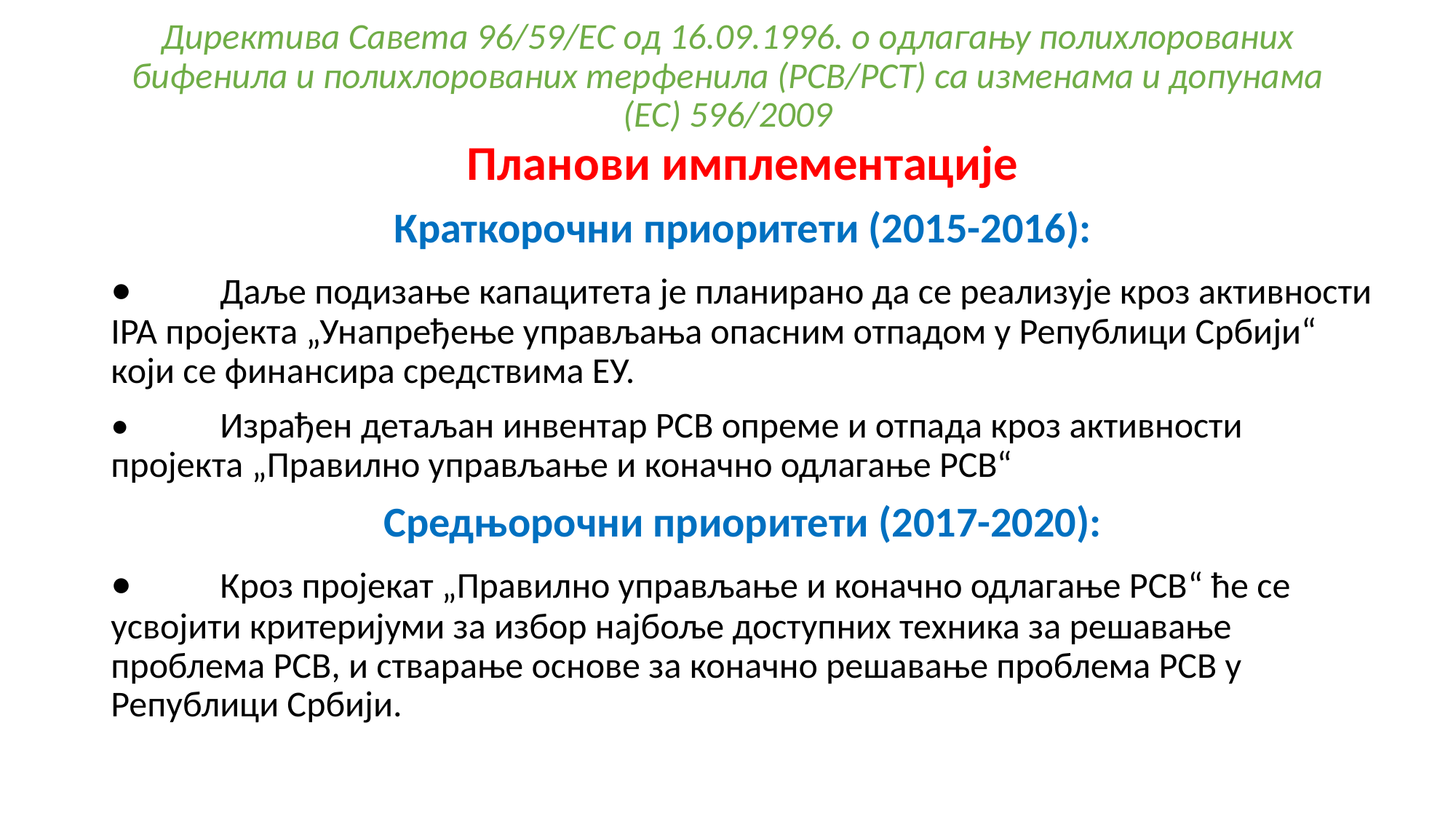

# Директива Савета 96/59/EС од 16.09.1996. о одлагању полихлорованих бифенила и полихлорованих терфенила (PCB/PCT) са изменама и допунама (EC) 596/2009
Планови имплементације
Краткорочни приоритети (2015-2016):
•	Даље подизање капацитета је планирано да се реализује кроз активности IPA пројекта „Унапређење управљања опасним отпадом у Републици Србији“ који се финансира средствима ЕУ.
•	Израђен детаљан инвентар РСВ опреме и отпада кроз активности пројекта „Правилно управљање и коначно одлагање PCB“
Средњорочни приоритети (2017-2020):
•	Кроз пројекат „Правилно управљање и коначно одлагање PCB“ ће се усвојити критеријуми за избор најбоље доступних техника за решавање проблема РСВ, и стварање основе за коначно решавање проблема РСВ у Републици Србији.